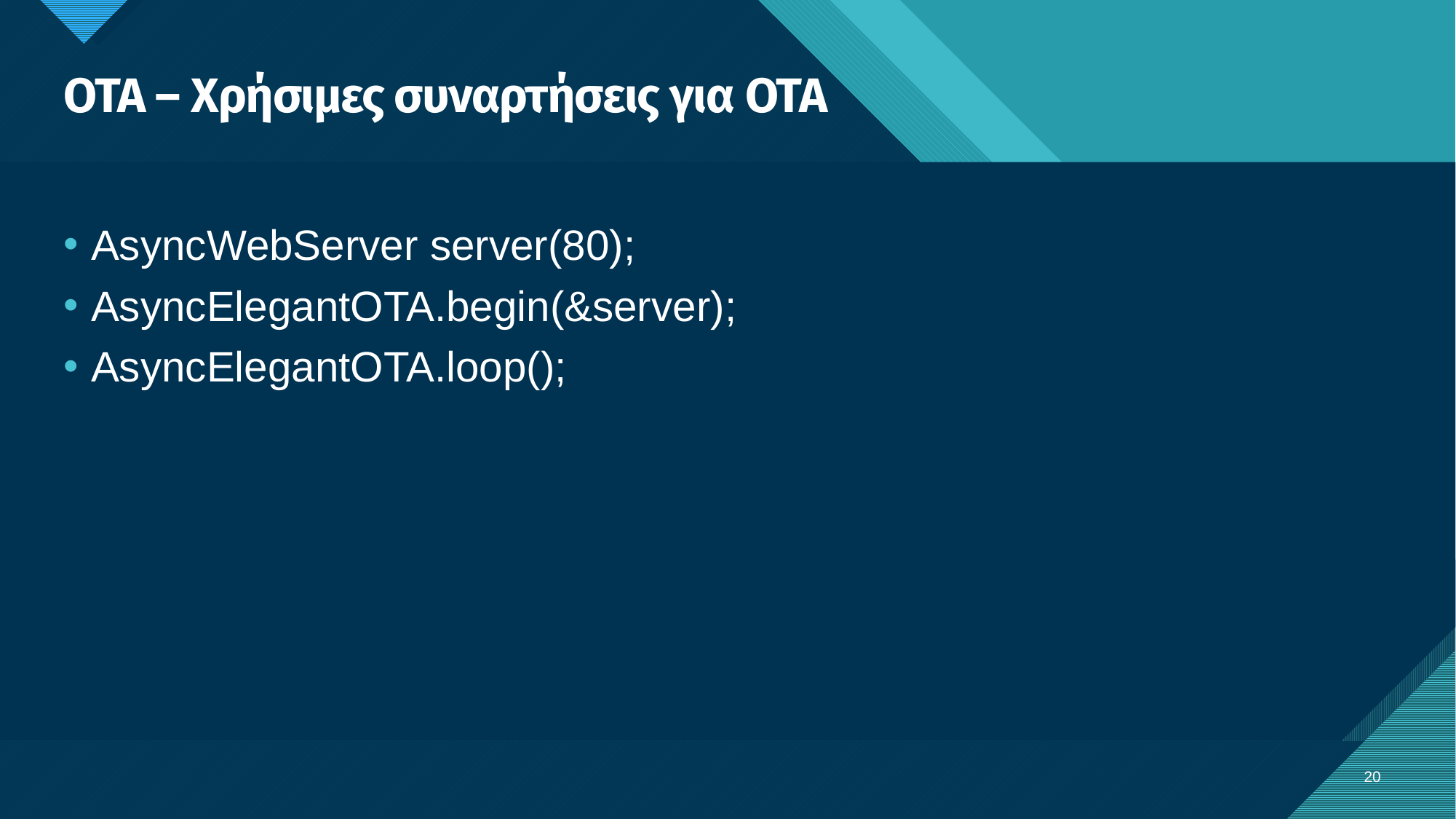

# OTA – Χρήσιμες συναρτήσεις για OTA
AsyncWebServer server(80);
AsyncElegantOTA.begin(&server);
AsyncElegantOTA.loop();
20